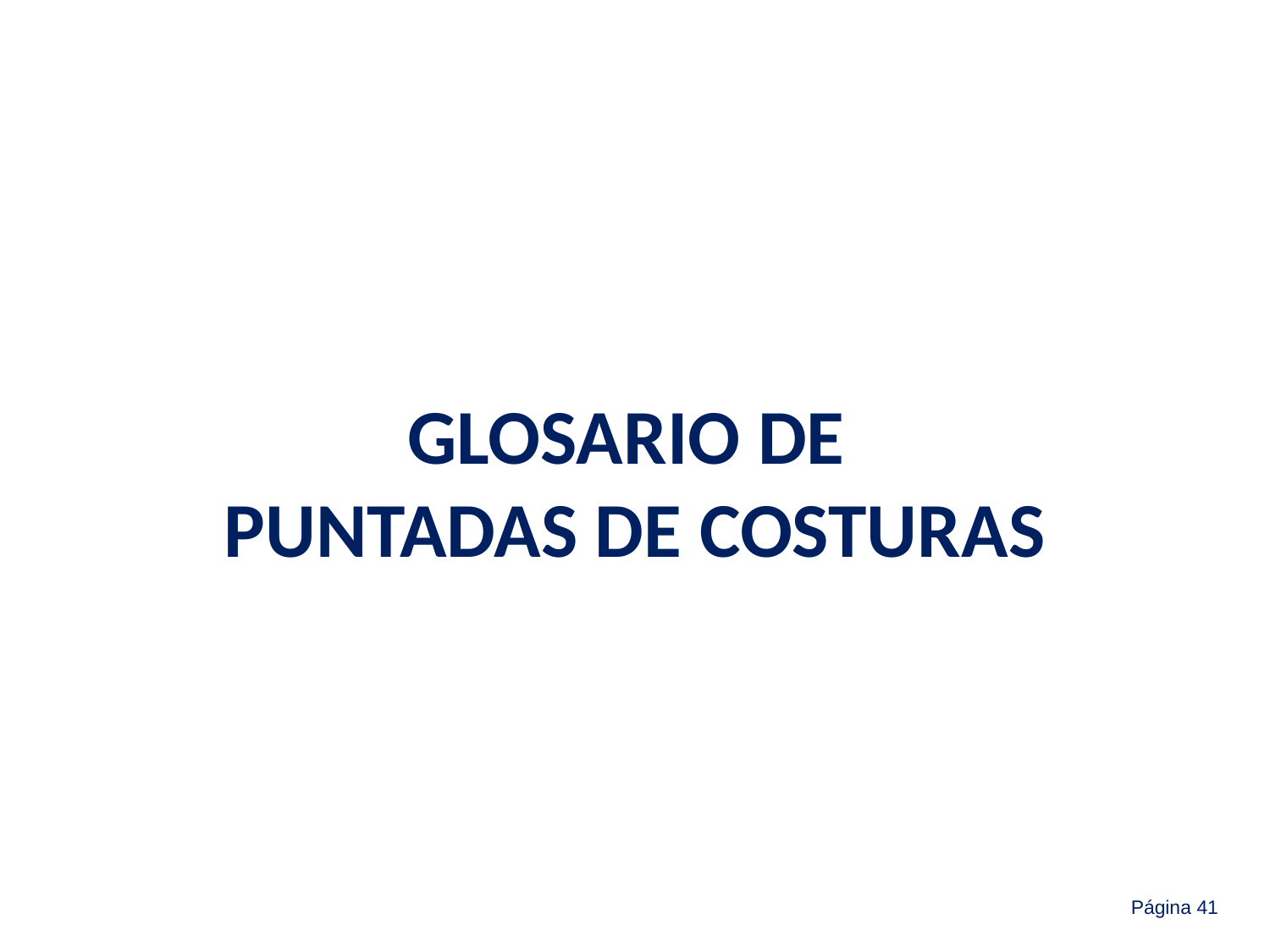

GLOSARIO DE
PUNTADAS DE COSTURAS
Página 41